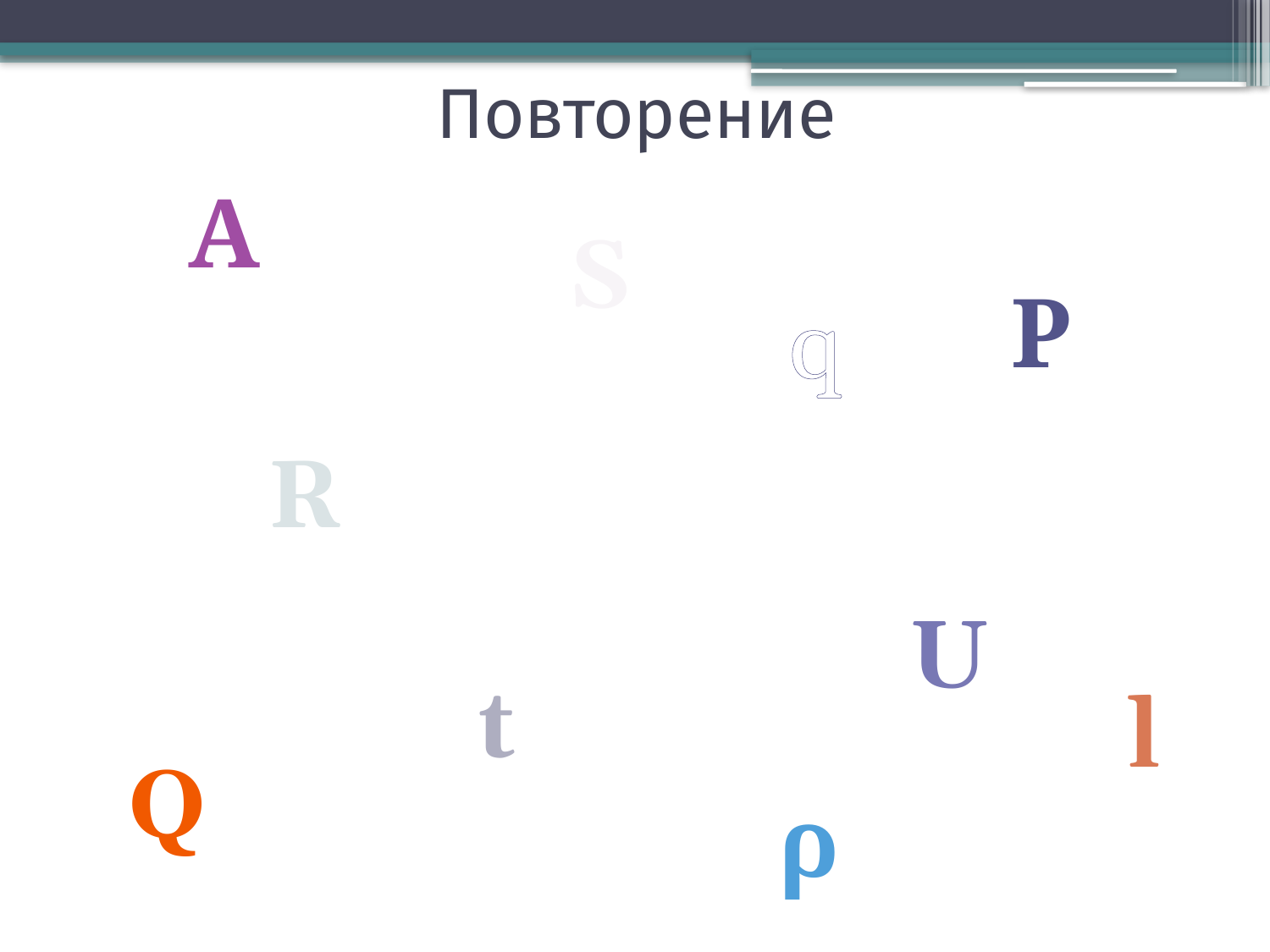

# Повторение
А
S

Р
q
R
U
t
l
q
ρ